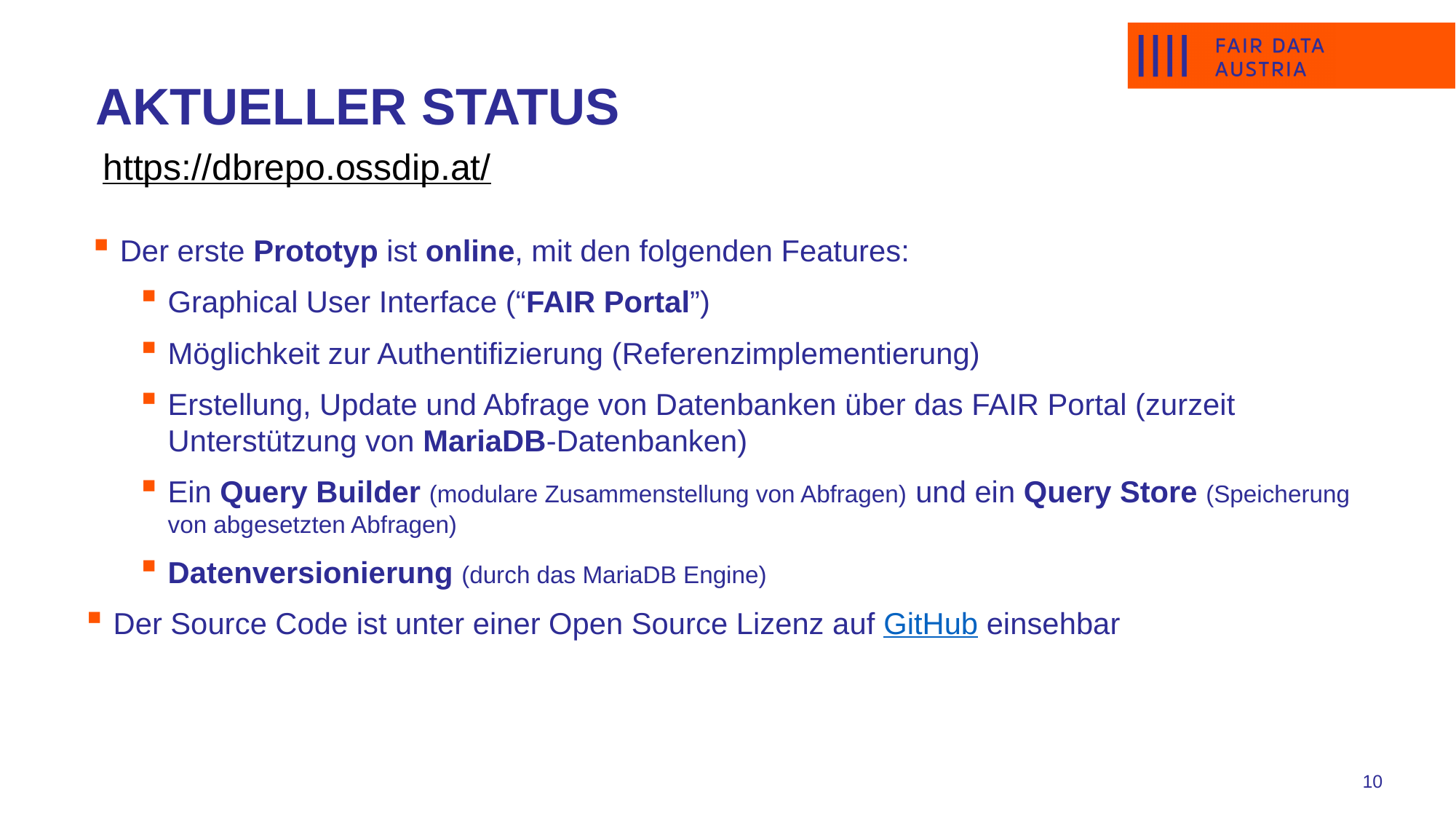

# Aktueller status
https://dbrepo.ossdip.at/

Der erste Prototyp ist online, mit den folgenden Features:
Graphical User Interface (“FAIR Portal”)
Möglichkeit zur Authentifizierung (Referenzimplementierung)
Erstellung, Update und Abfrage von Datenbanken über das FAIR Portal (zurzeit Unterstützung von MariaDB-Datenbanken)
Ein Query Builder (modulare Zusammenstellung von Abfragen) und ein Query Store (Speicherung von abgesetzten Abfragen)
Datenversionierung (durch das MariaDB Engine)
Der Source Code ist unter einer Open Source Lizenz auf GitHub einsehbar